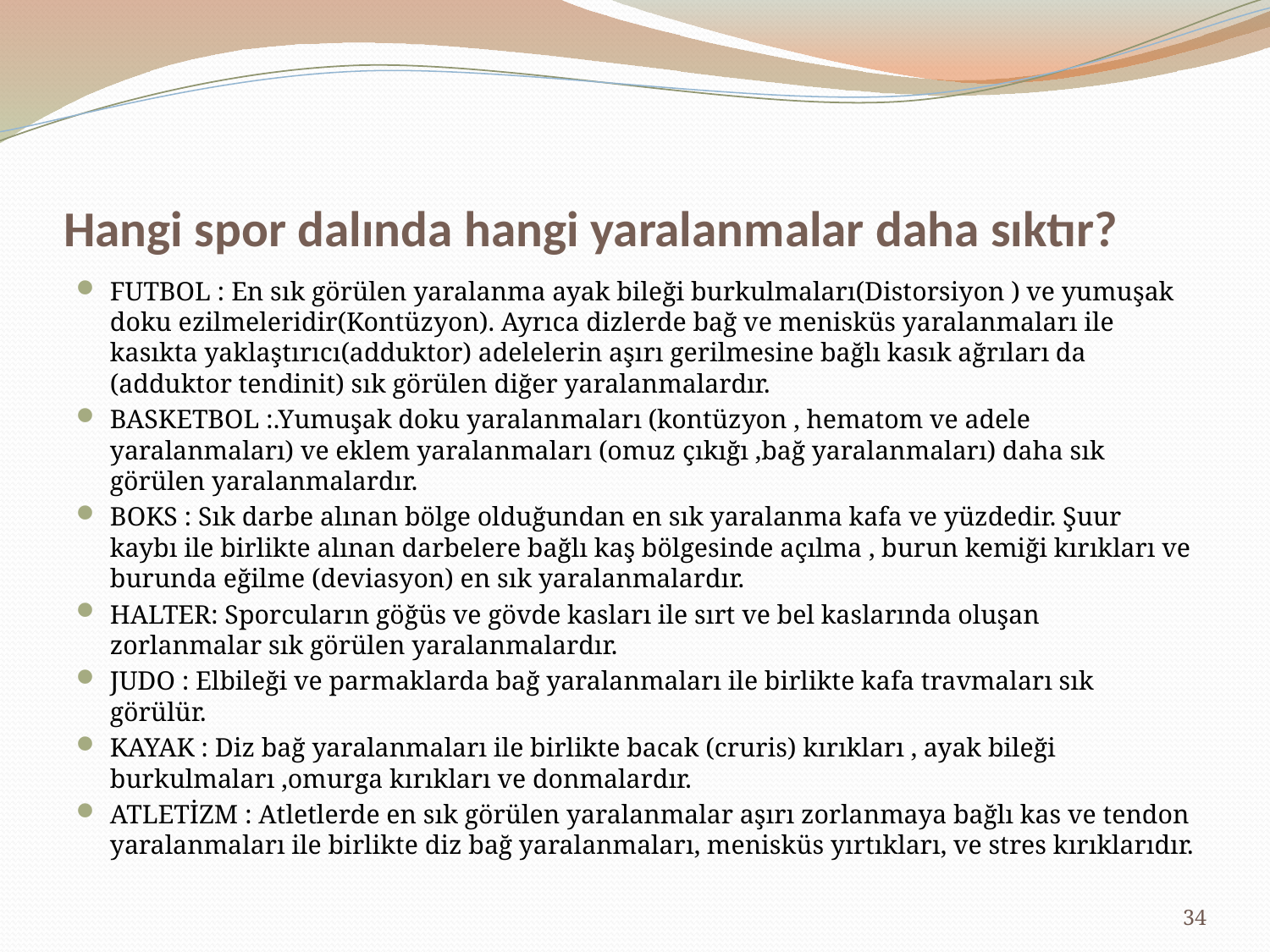

# Hangi spor dalında hangi yaralanmalar daha sıktır?
FUTBOL : En sık görülen yaralanma ayak bileği burkulmaları(Distorsiyon ) ve yumuşak doku ezilmeleridir(Kontüzyon). Ayrıca dizlerde bağ ve menisküs yaralanmaları ile kasıkta yaklaştırıcı(adduktor) adelelerin aşırı gerilmesine bağlı kasık ağrıları da (adduktor tendinit) sık görülen diğer yaralanmalardır.
BASKETBOL :.Yumuşak doku yaralanmaları (kontüzyon , hematom ve adele yaralanmaları) ve eklem yaralanmaları (omuz çıkığı ,bağ yaralanmaları) daha sık görülen yaralanmalardır.
BOKS : Sık darbe alınan bölge olduğundan en sık yaralanma kafa ve yüzdedir. Şuur kaybı ile birlikte alınan darbelere bağlı kaş bölgesinde açılma , burun kemiği kırıkları ve burunda eğilme (deviasyon) en sık yaralanmalardır.
HALTER: Sporcuların göğüs ve gövde kasları ile sırt ve bel kaslarında oluşan zorlanmalar sık görülen yaralanmalardır.
JUDO : Elbileği ve parmaklarda bağ yaralanmaları ile birlikte kafa travmaları sık görülür.
KAYAK : Diz bağ yaralanmaları ile birlikte bacak (cruris) kırıkları , ayak bileği burkulmaları ,omurga kırıkları ve donmalardır.
ATLETİZM : Atletlerde en sık görülen yaralanmalar aşırı zorlanmaya bağlı kas ve tendon yaralanmaları ile birlikte diz bağ yaralanmaları, menisküs yırtıkları, ve stres kırıklarıdır.

34